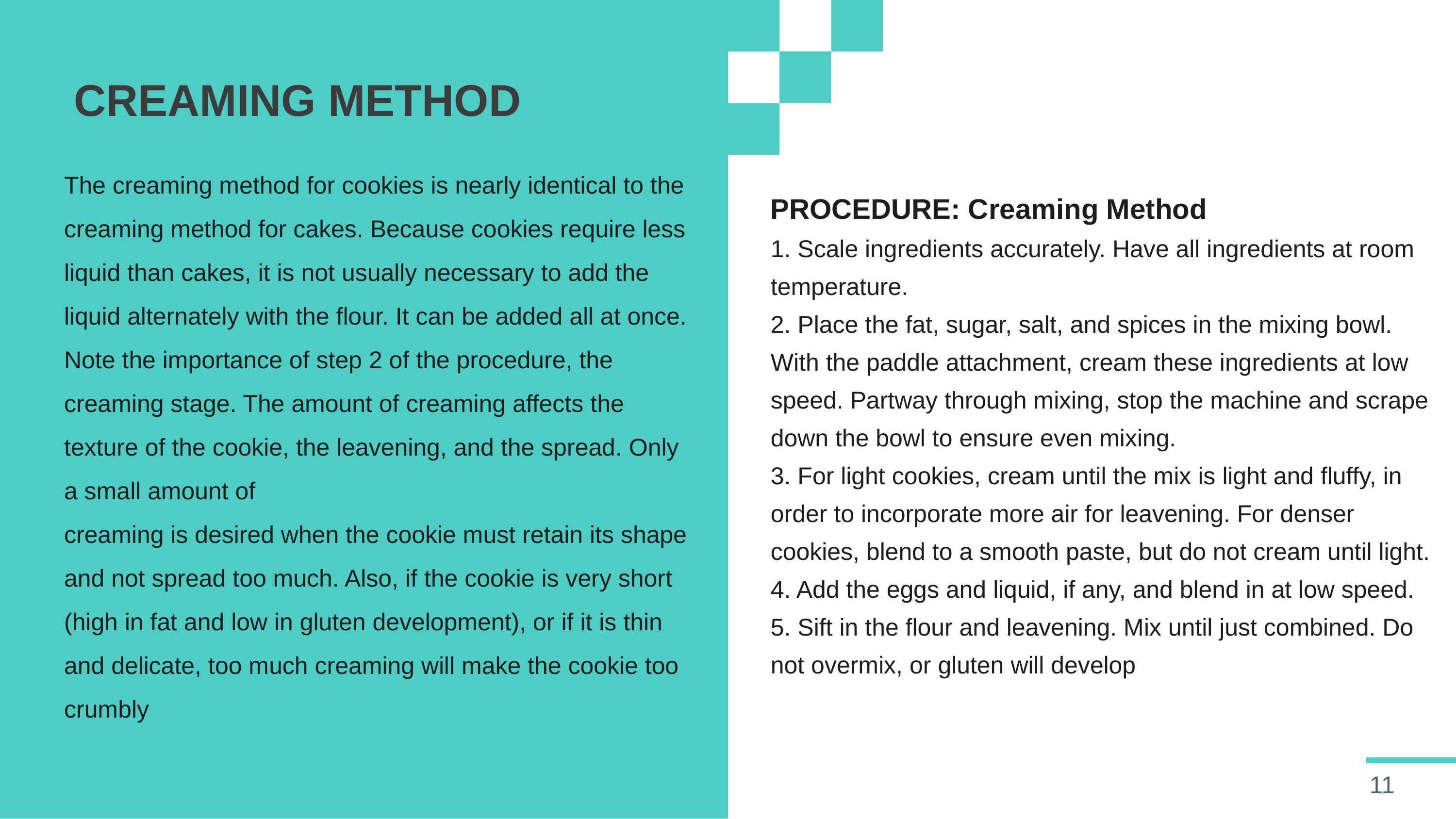

CREAMING METHOD
PROCEDURE: Creaming Method
1. Scale ingredients accurately. Have all ingredients at room temperature.
2. Place the fat, sugar, salt, and spices in the mixing bowl. With the paddle attachment, cream these ingredients at low speed. Partway through mixing, stop the machine and scrape down the bowl to ensure even mixing.
3. For light cookies, cream until the mix is light and fluffy, in order to incorporate more air for leavening. For denser cookies, blend to a smooth paste, but do not cream until light.
4. Add the eggs and liquid, if any, and blend in at low speed.
5. Sift in the flour and leavening. Mix until just combined. Do not overmix, or gluten will develop
The creaming method for cookies is nearly identical to the creaming method for cakes. Because cookies require less liquid than cakes, it is not usually necessary to add the liquid alternately with the flour. It can be added all at once.
Note the importance of step 2 of the procedure, the creaming stage. The amount of creaming affects the texture of the cookie, the leavening, and the spread. Only a small amount of
creaming is desired when the cookie must retain its shape and not spread too much. Also, if the cookie is very short (high in fat and low in gluten development), or if it is thin and delicate, too much creaming will make the cookie too crumbly
11